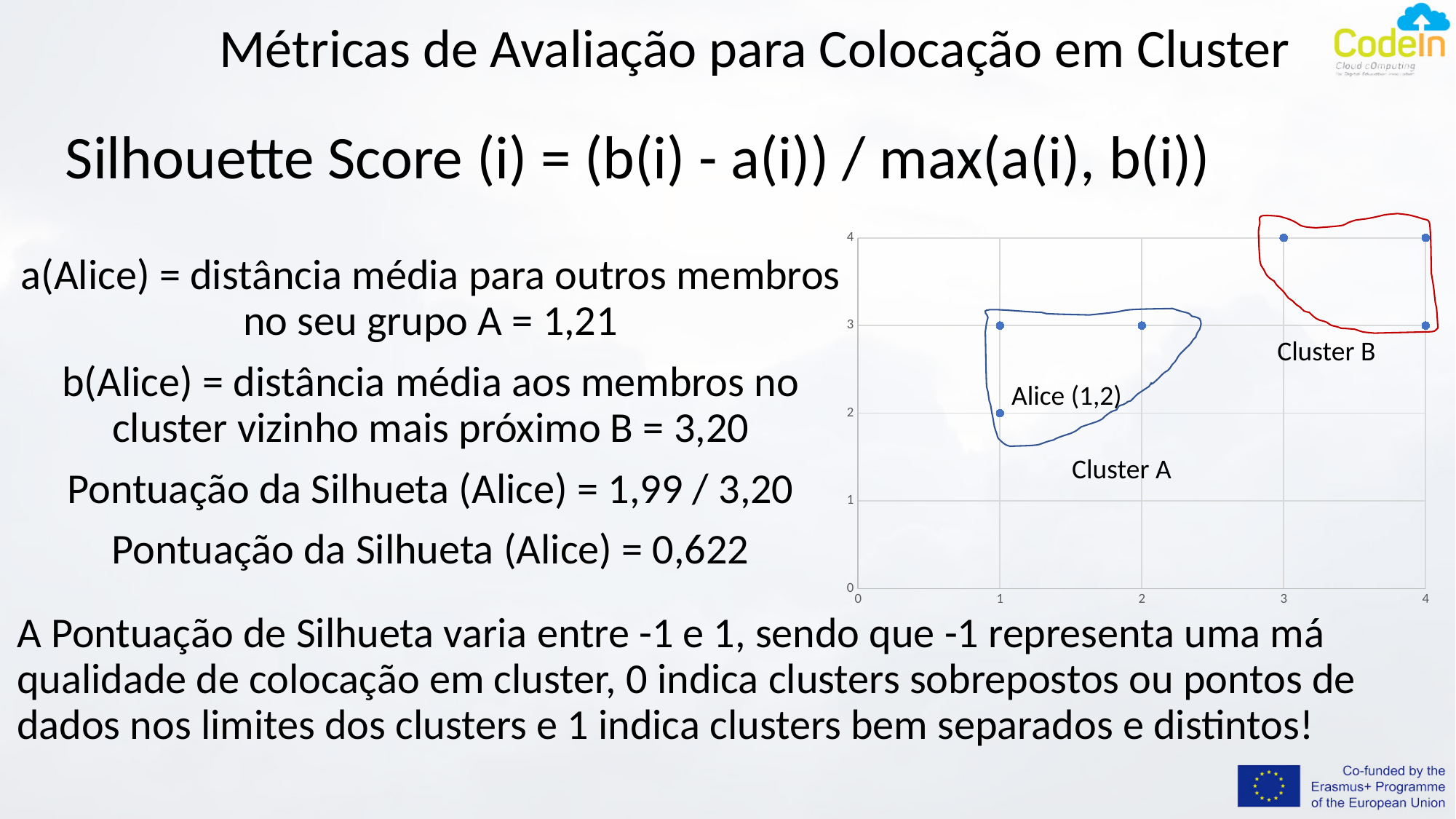

# Métricas de Avaliação para Colocação em Cluster
Silhouette Score (i) = (b(i) - a(i)) / max(a(i), b(i))

### Chart

| Category | Y |
|---|---|
a(Alice) = distância média para outros membros no seu grupo A = 1,21
b(Alice) = distância média aos membros no cluster vizinho mais próximo B = 3,20
Pontuação da Silhueta (Alice) = 1,99 / 3,20
Pontuação da Silhueta (Alice) = 0,622

Cluster B
Alice (1,2)
Cluster A
A Pontuação de Silhueta varia entre -1 e 1, sendo que -1 representa uma má qualidade de colocação em cluster, 0 indica clusters sobrepostos ou pontos de dados nos limites dos clusters e 1 indica clusters bem separados e distintos!